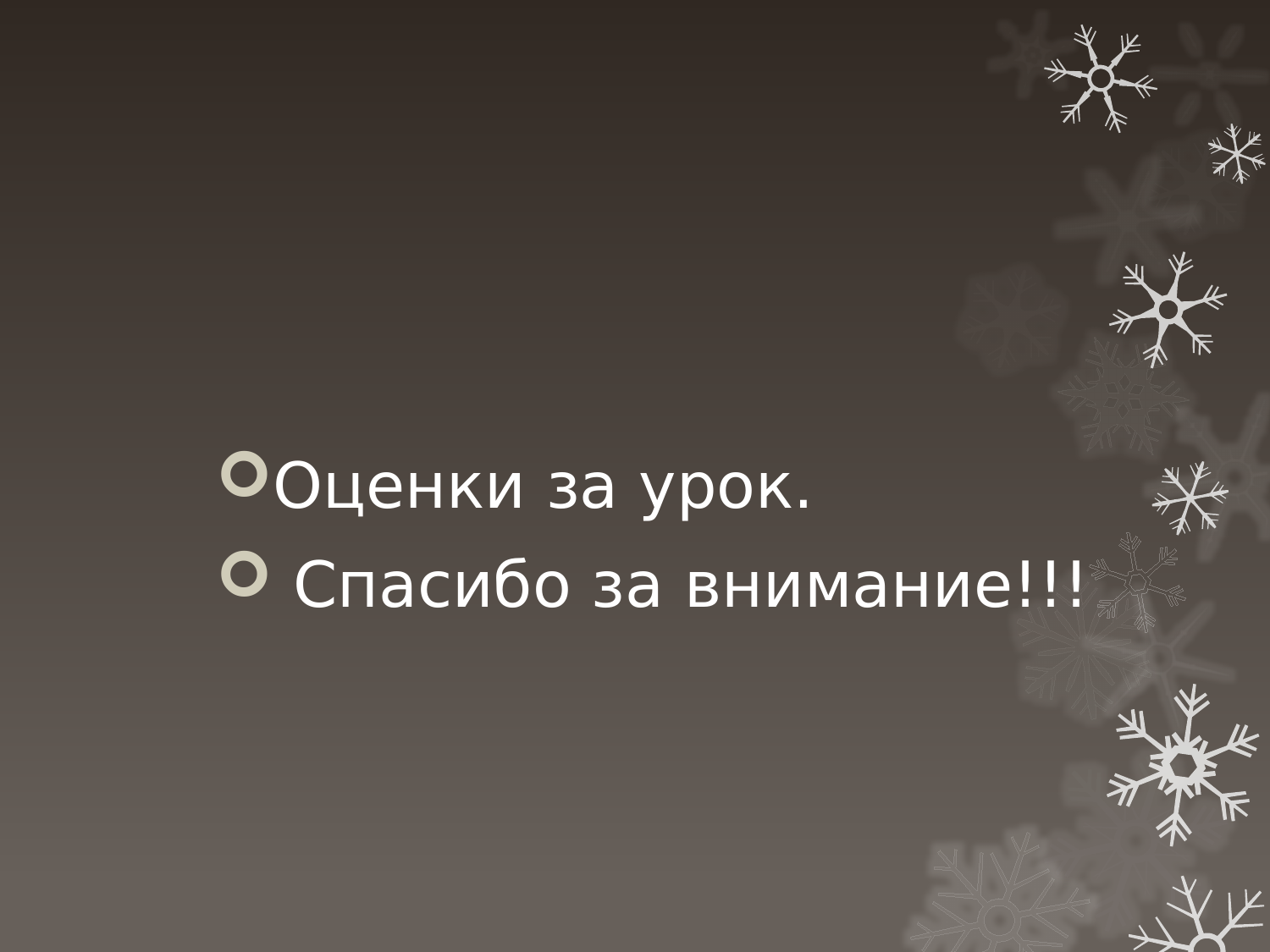

#
Оценки за урок.
 Спасибо за внимание!!!